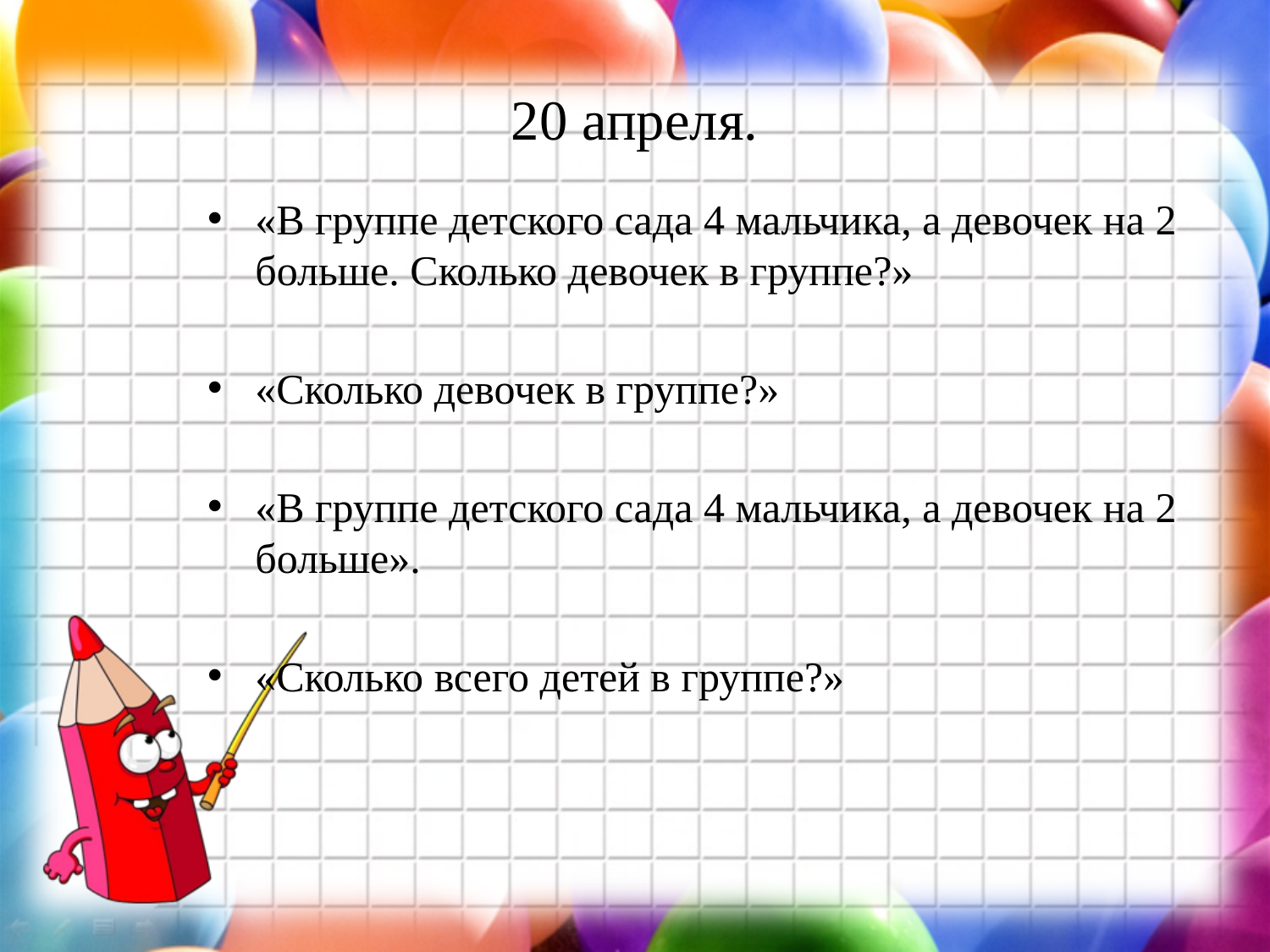

# 20 апреля.
«В группе детского сада 4 мальчика, а девочек на 2 больше. Сколько девочек в группе?»

«Сколько девочек в группе?»

«В группе детского сада 4 мальчика, а девочек на 2 больше».

«Сколько всего детей в группе?»